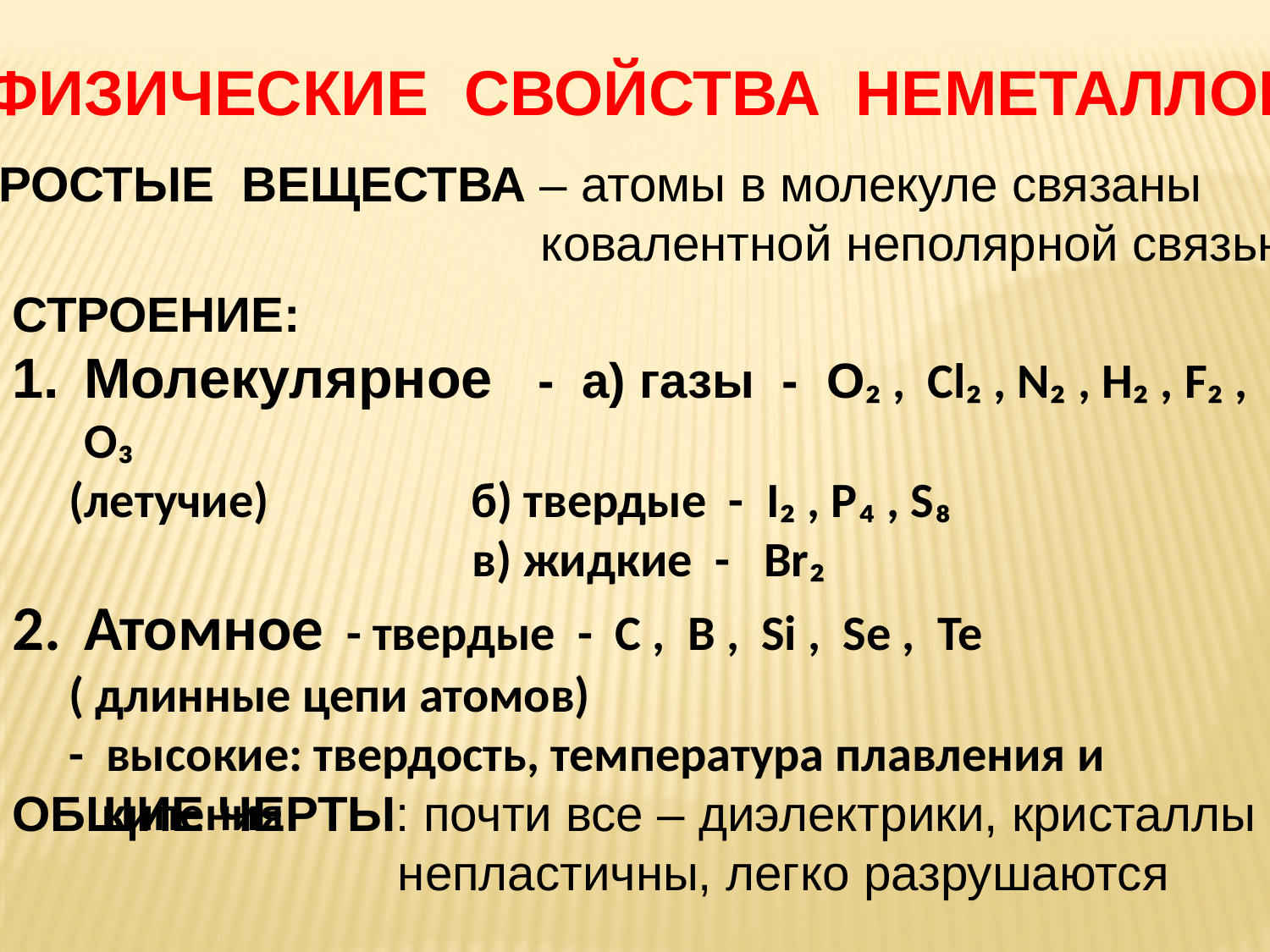

ФИЗИЧЕСКИЕ  СВОЙСТВА  НЕМЕТАЛЛОВ
ПРОСТЫЕ  ВЕЩЕСТВА – атомы в молекуле связаны
                                          ковалентной неполярной связью.
СТРОЕНИЕ:
Молекулярное   -  а) газы  -  O₂ ,  Cl₂ , N₂ , H₂ , F₂ , O₃
     (летучие)                  б) твердые  -  I₂ , P₄ , S₈
                                         в) жидкие  -   Br₂
Атомное  - твердые  -  C ,  B ,  Si ,  Se ,  Te
     ( длинные цепи атомов)
     -  высокие: твердость, температура плавления и
        кипения
ОБЩИЕ ЧЕРТЫ: почти все – диэлектрики, кристаллы
                            непластичны, легко разрушаются